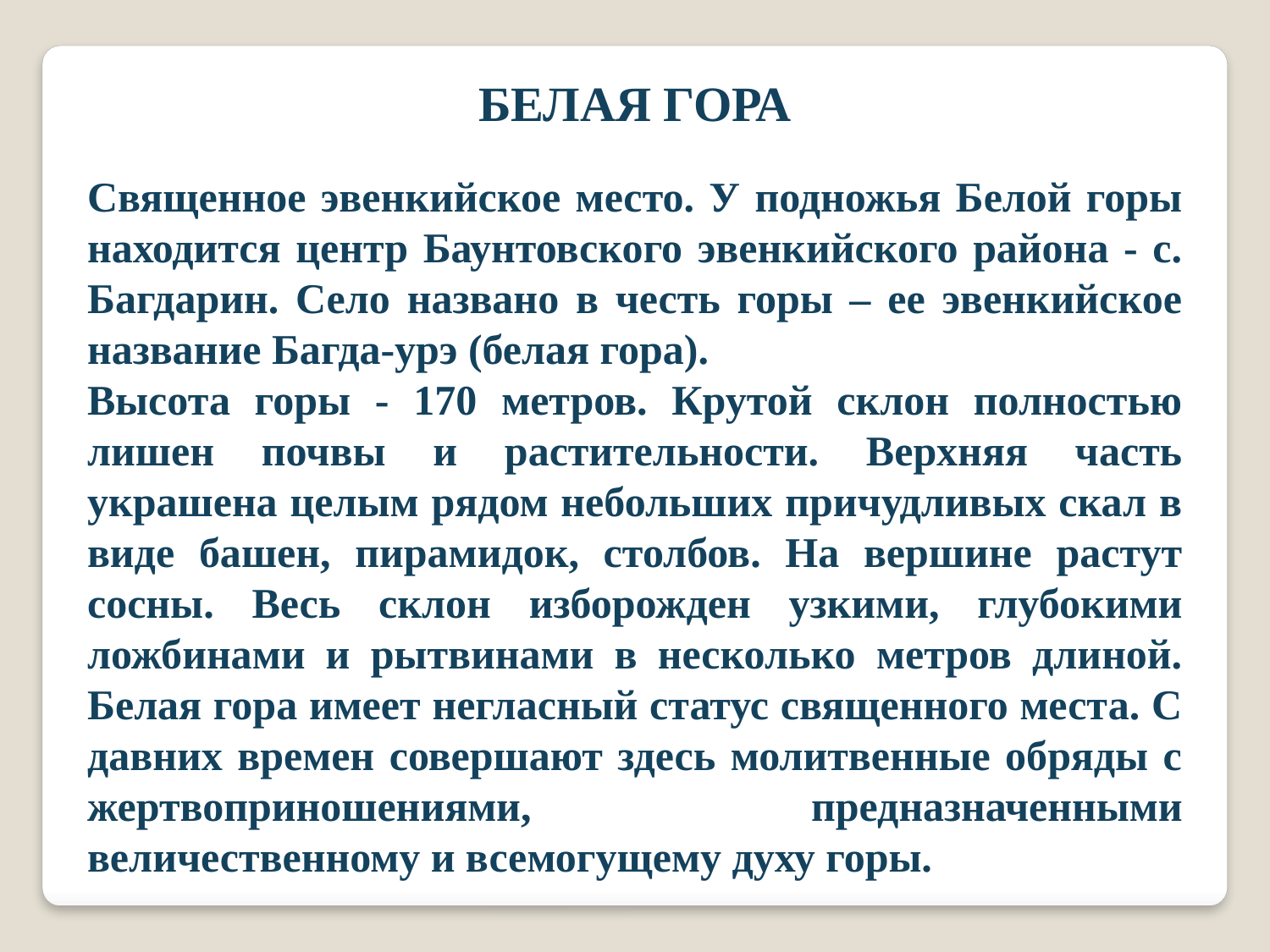

БЕЛАЯ ГОРА

Священное эвенкийское место. У подножья Белой горы находится центр Баунтовского эвенкийского района - с. Багдарин. Село названо в честь горы – ее эвенкийское название Багда-урэ (белая гора).
Высота горы - 170 метров. Крутой склон полностью лишен почвы и растительности. Верхняя часть украшена целым рядом небольших причудливых скал в виде башен, пирамидок, столбов. На вершине растут сосны. Весь склон изборожден узкими, глубокими ложбинами и рытвинами в несколько метров длиной. Белая гора имеет негласный статус священного места. С давних времен совершают здесь молитвенные обряды с жертвоприношениями, предназначенными величественному и всемогущему духу горы.